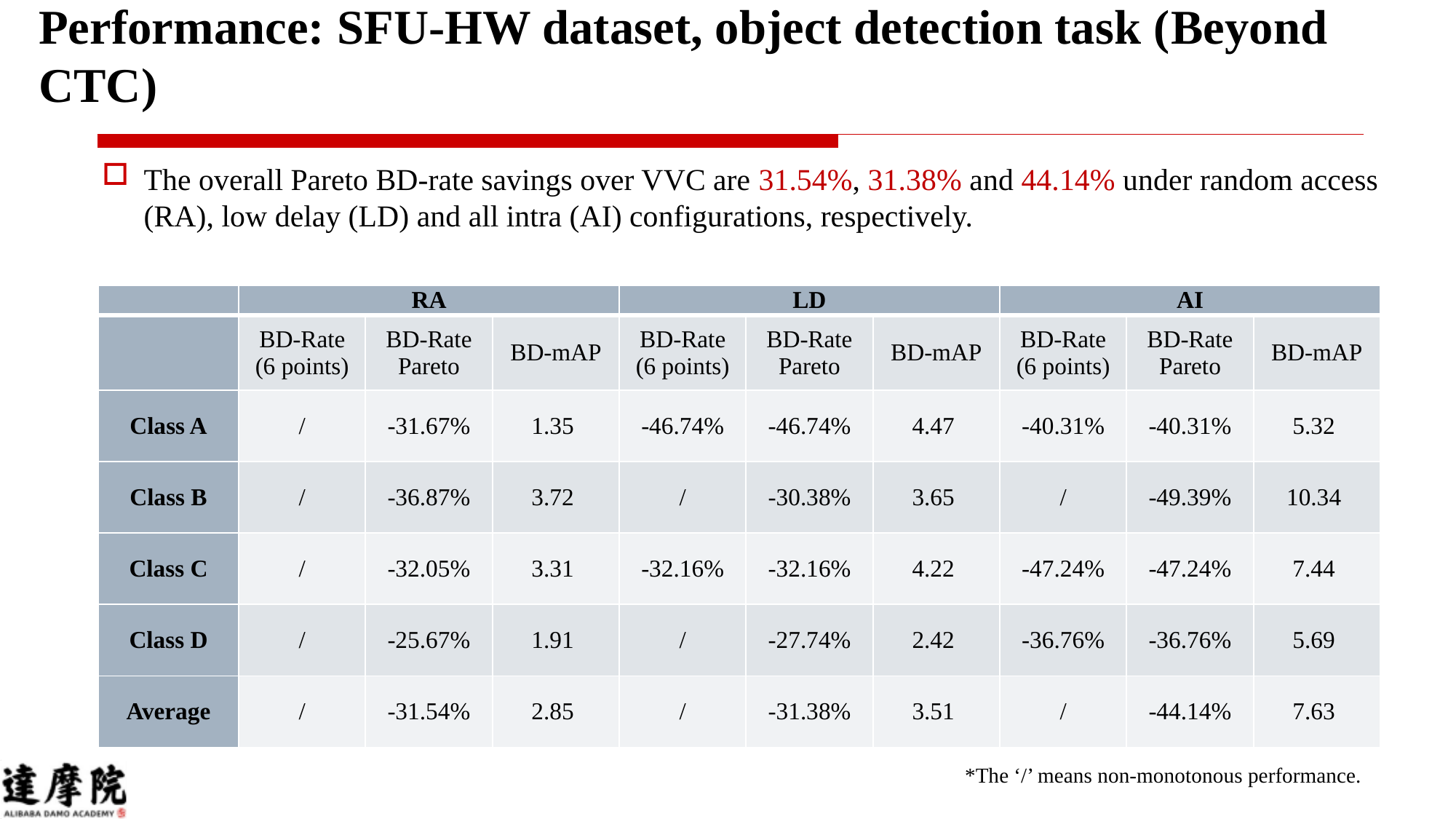

# Performance: SFU-HW dataset, object detection task (Beyond CTC)
The overall Pareto BD-rate savings over VVC are 31.54%, 31.38% and 44.14% under random access (RA), low delay (LD) and all intra (AI) configurations, respectively.

|  | RA |  |  | LD |  |  | AI |  |  |
| --- | --- | --- | --- | --- | --- | --- | --- | --- | --- |
|  | BD-Rate (6 points) | BD-Rate Pareto | BD-mAP | BD-Rate (6 points) | BD-Rate Pareto | BD-mAP | BD-Rate (6 points) | BD-Rate Pareto | BD-mAP |
| Class A | / | -31.67% | 1.35 | -46.74% | -46.74% | 4.47 | -40.31% | -40.31% | 5.32 |
| Class B | / | -36.87% | 3.72 | / | -30.38% | 3.65 | / | -49.39% | 10.34 |
| Class C | / | -32.05% | 3.31 | -32.16% | -32.16% | 4.22 | -47.24% | -47.24% | 7.44 |
| Class D | / | -25.67% | 1.91 | / | -27.74% | 2.42 | -36.76% | -36.76% | 5.69 |
| Average | / | -31.54% | 2.85 | / | -31.38% | 3.51 | / | -44.14% | 7.63 |
*The ‘/’ means non-monotonous performance.